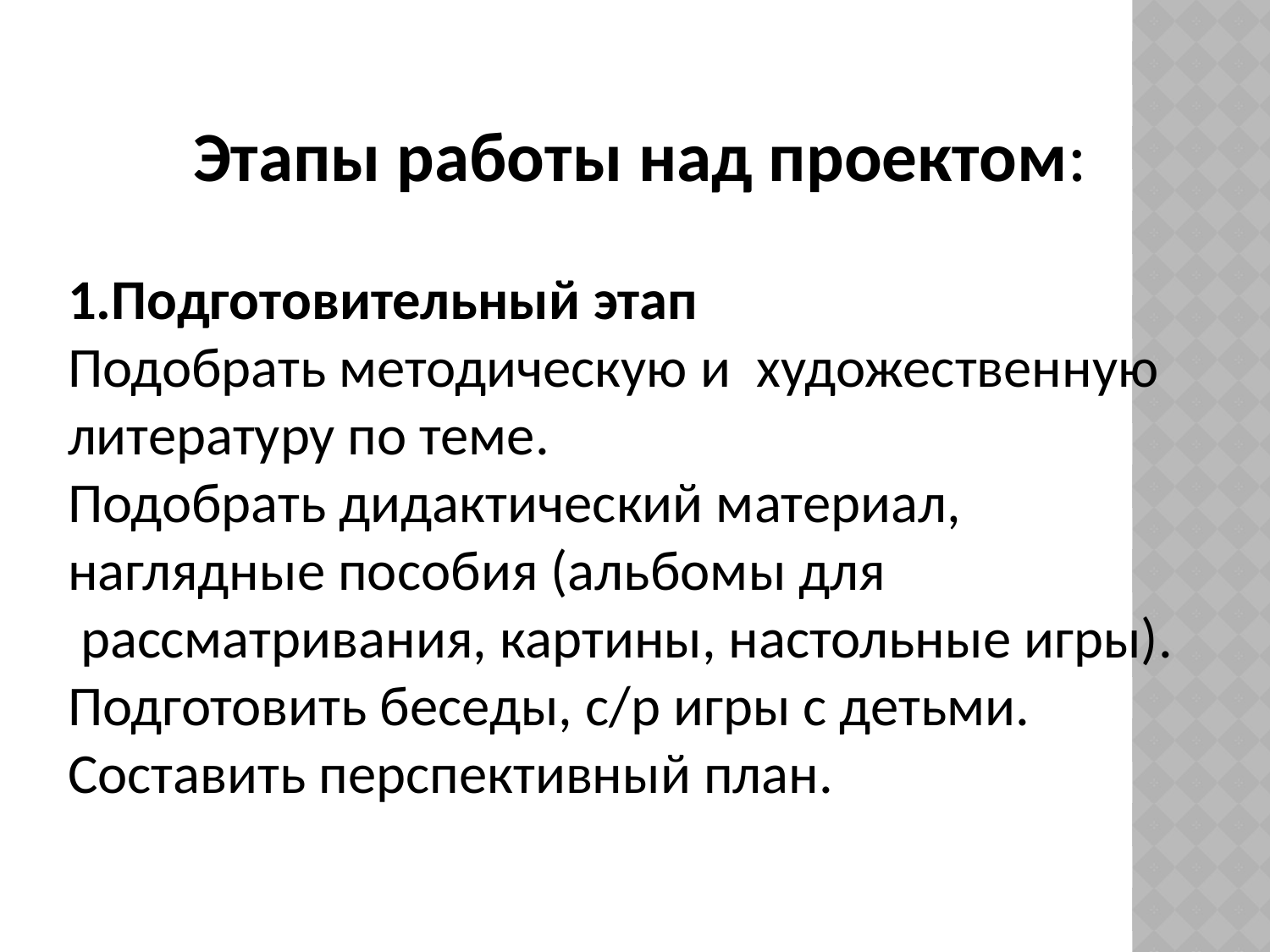

Этапы работы над проектом:

Подготовительный этап
Подобрать методическую и  художественную литературу по теме.
Подобрать дидактический материал, наглядные пособия (альбомы для  рассматривания, картины, настольные игры).
Подготовить беседы, с/р игры с детьми.
Составить перспективный план.